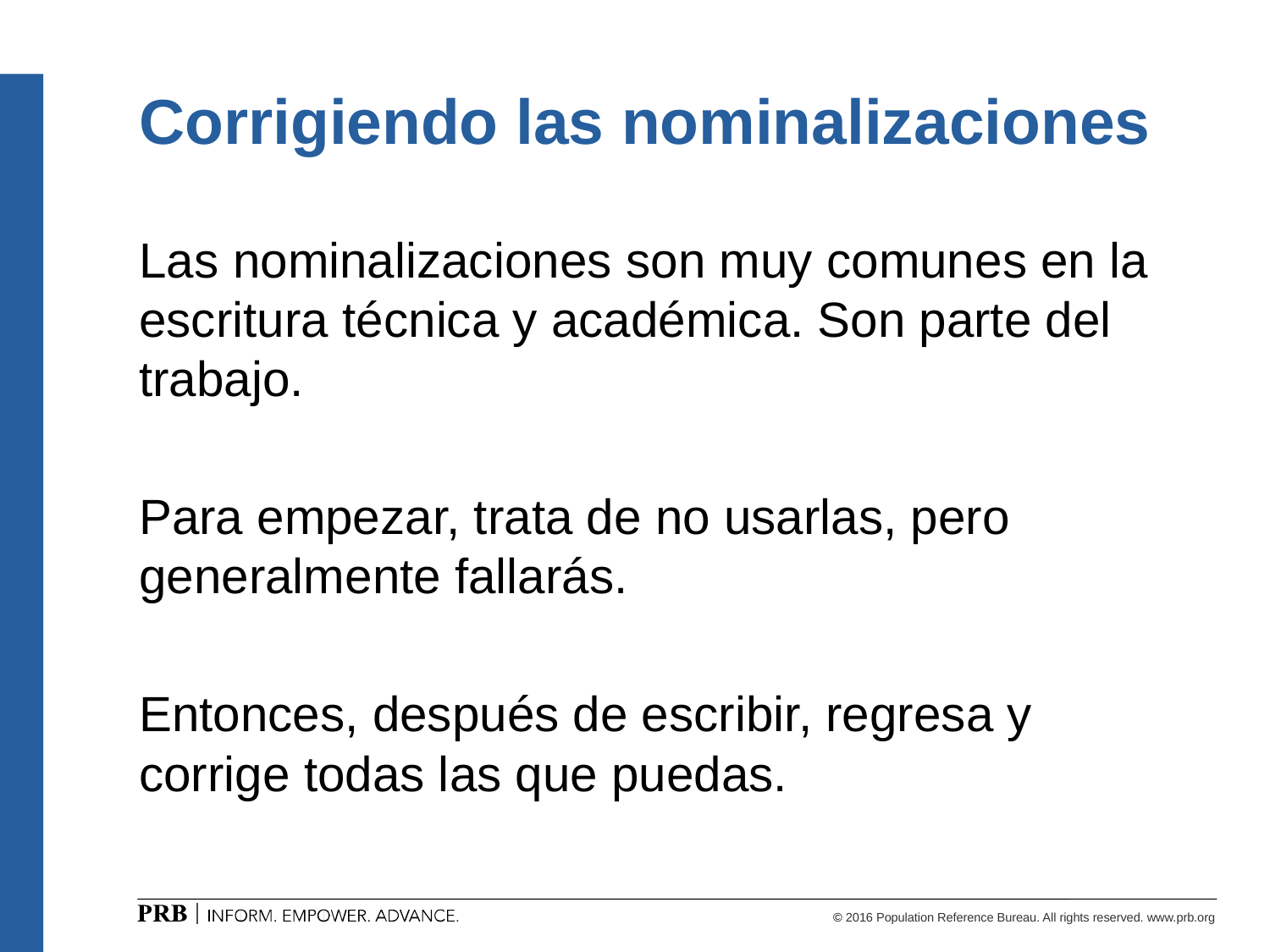

# Corrigiendo las nominalizaciones
Las nominalizaciones son muy comunes en la escritura técnica y académica. Son parte del trabajo.

Para empezar, trata de no usarlas, pero generalmente fallarás.

Entonces, después de escribir, regresa y corrige todas las que puedas.